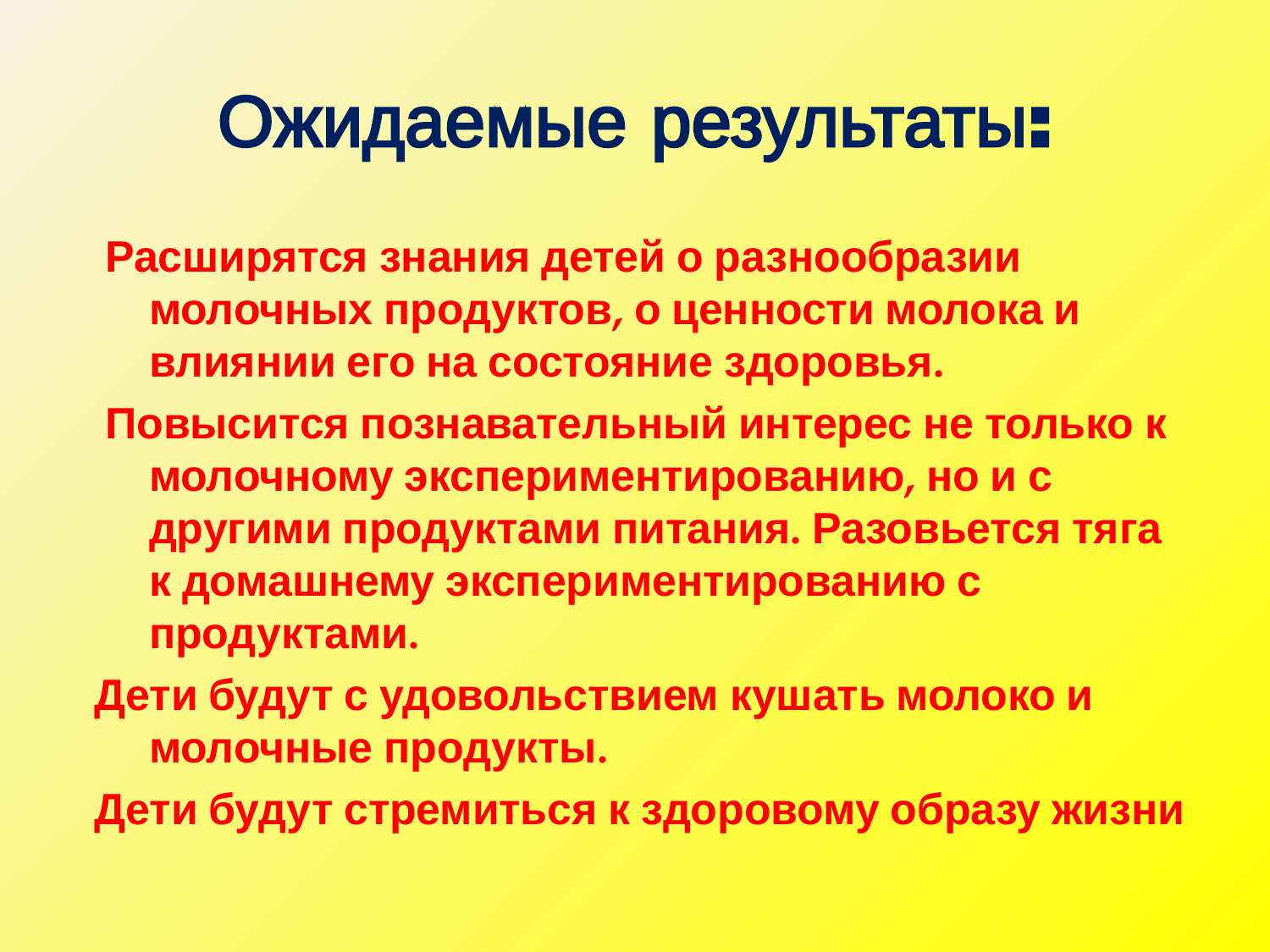

# Ожидаемые результаты:
 Расширятся знания детей о разнообразии молочных продуктов, о ценности молока и влиянии его на состояние здоровья.
 Повысится познавательный интерес не только к молочному экспериментированию, но и с другими продуктами питания. Разовьется тяга к домашнему экспериментированию с продуктами.
Дети будут с удовольствием кушать молоко и молочные продукты.
Дети будут стремиться к здоровому образу жизни